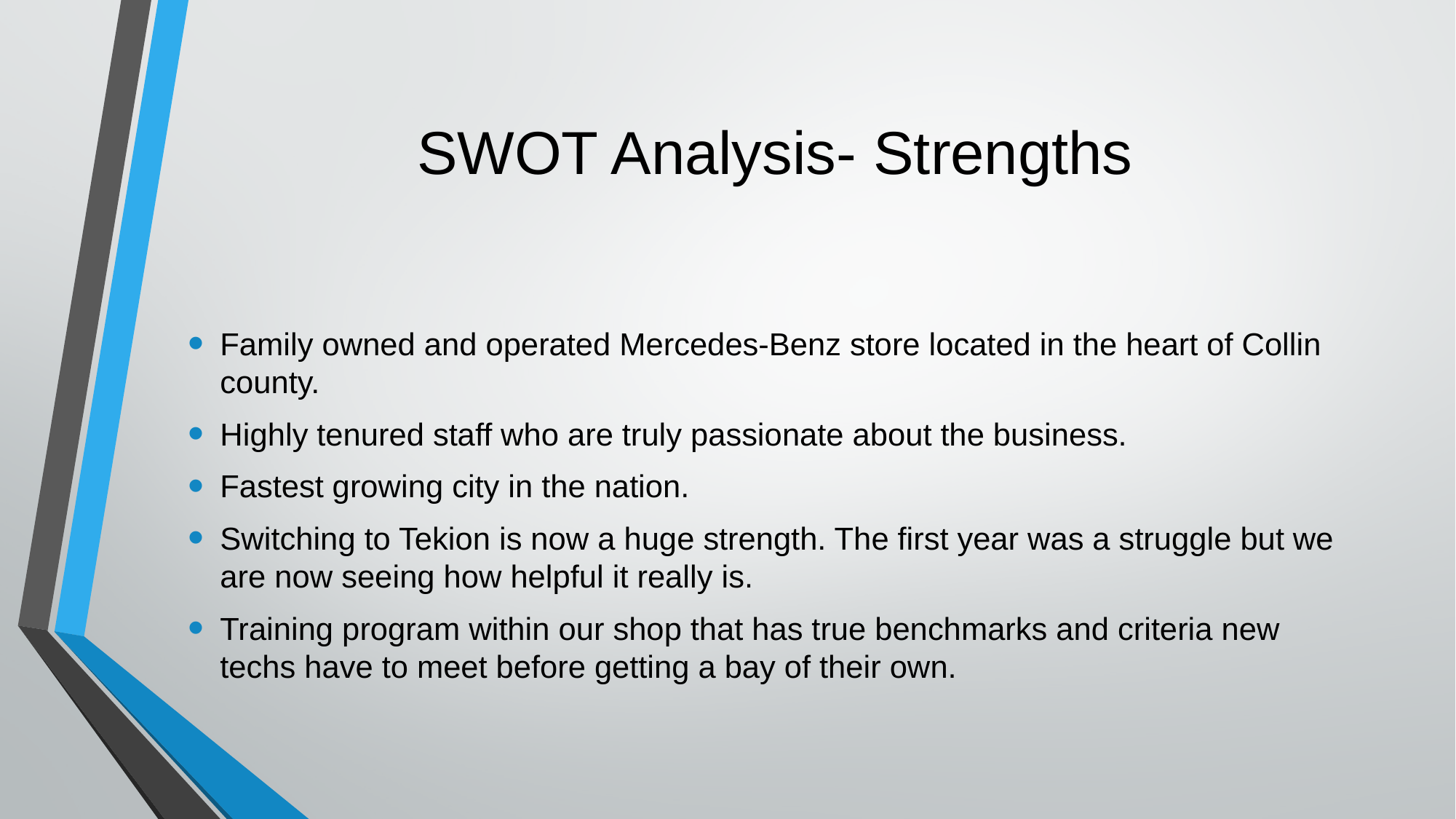

# SWOT Analysis- Strengths
Family owned and operated Mercedes-Benz store located in the heart of Collin county.
Highly tenured staff who are truly passionate about the business.
Fastest growing city in the nation.
Switching to Tekion is now a huge strength. The first year was a struggle but we are now seeing how helpful it really is.
Training program within our shop that has true benchmarks and criteria new techs have to meet before getting a bay of their own.